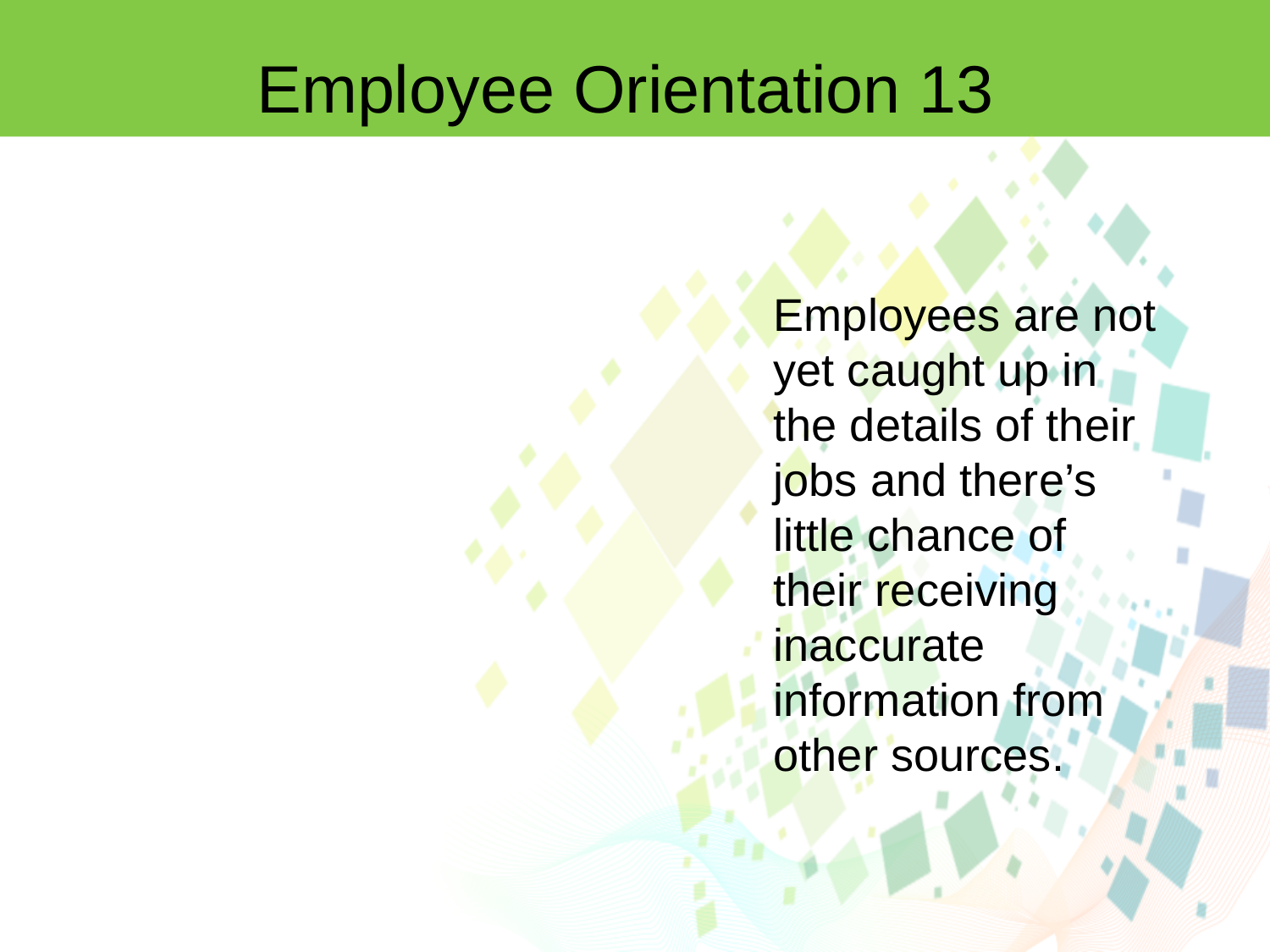

Employee Orientation 13
Employees are not yet caught up in the details of their jobs and there’s little chance of their receiving inaccurate information from other sources.